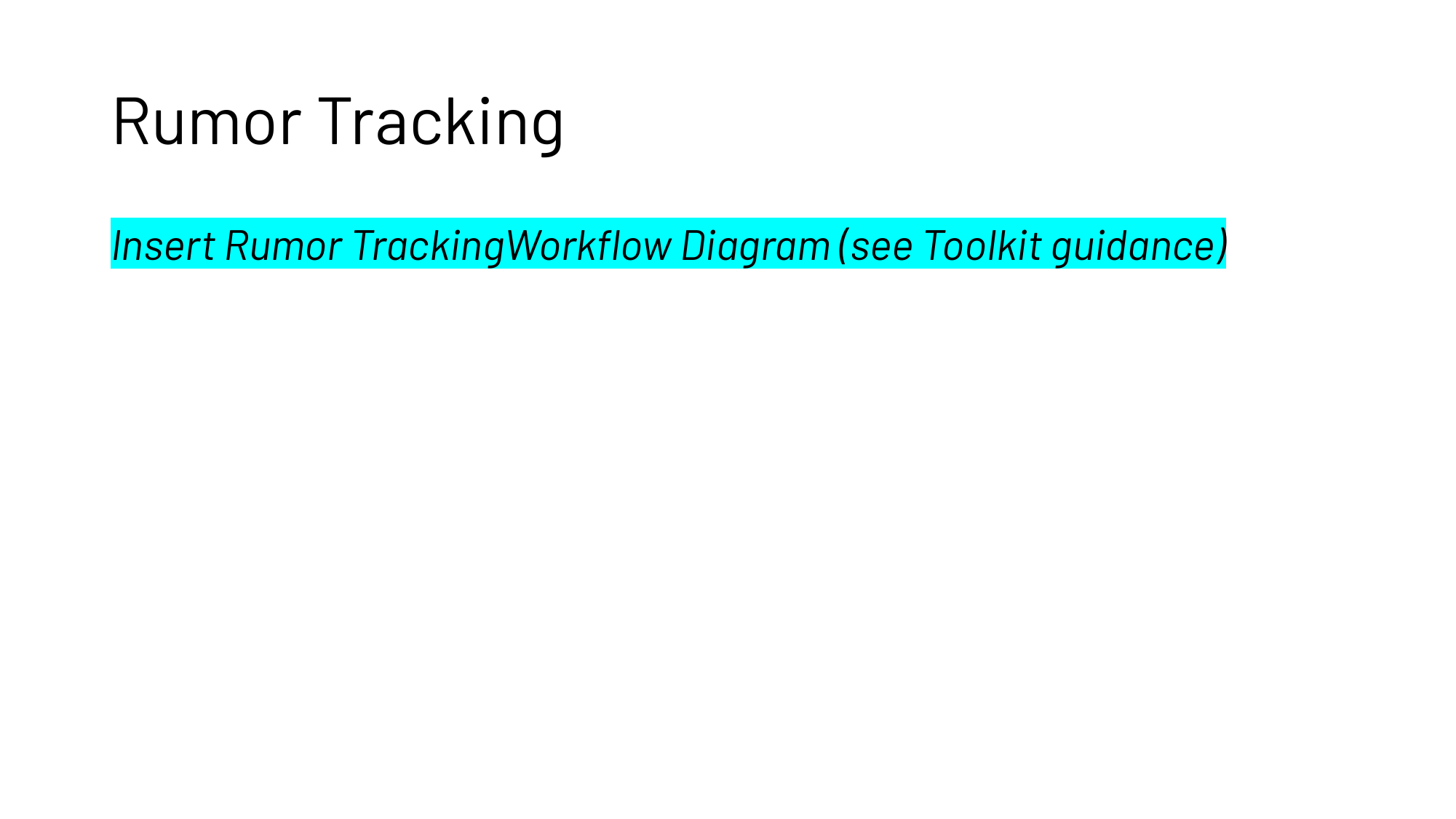

# Rumor Tracking
Insert Rumor TrackingWorkflow Diagram (see Toolkit guidance)